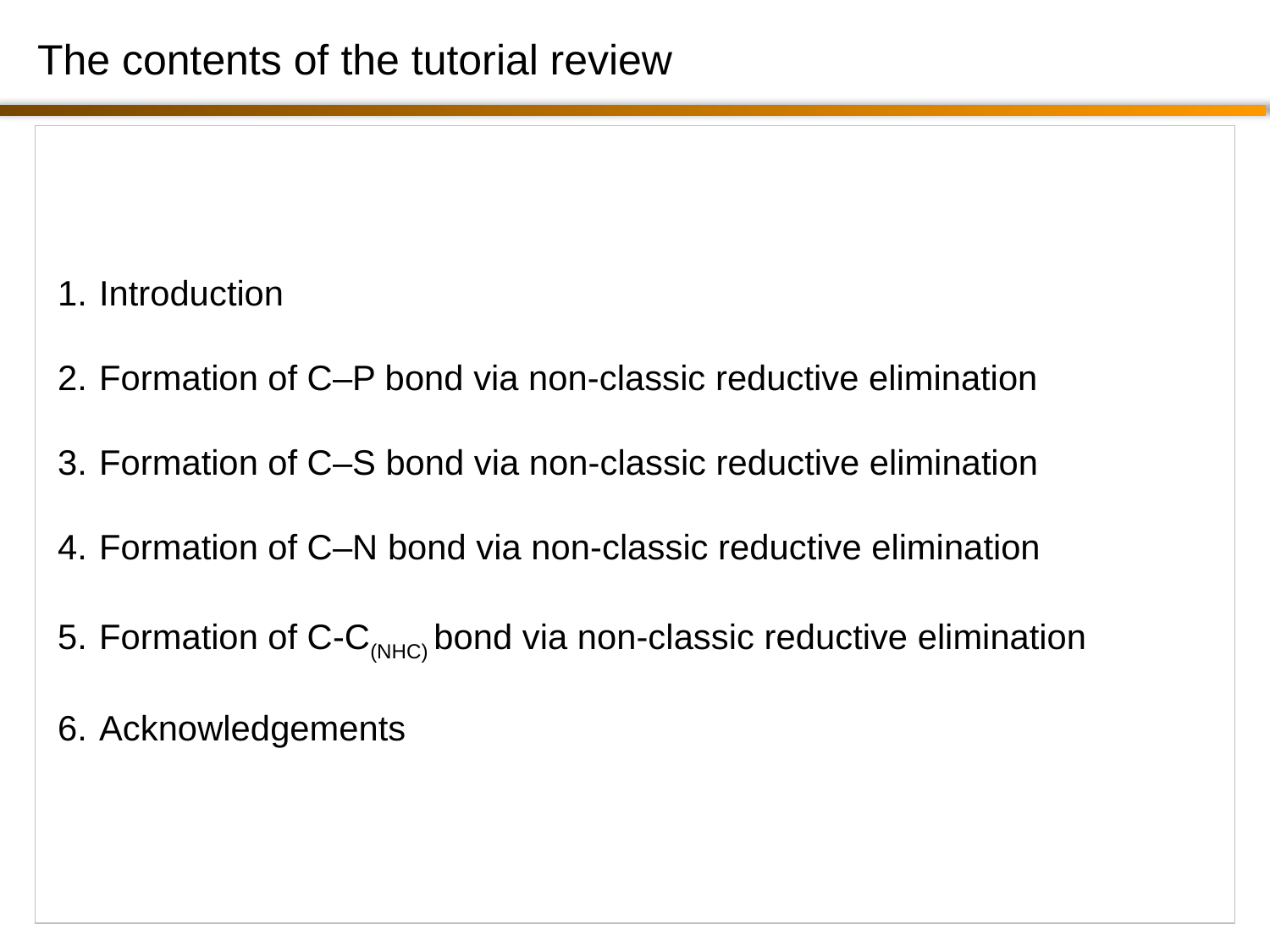

The contents of the tutorial review

 Introduction
 Formation of C–P bond via non-classic reductive elimination
 Formation of C–S bond via non-classic reductive elimination
 Formation of C–N bond via non-classic reductive elimination
 Formation of C-C(NHC) bond via non-classic reductive elimination
 Acknowledgements